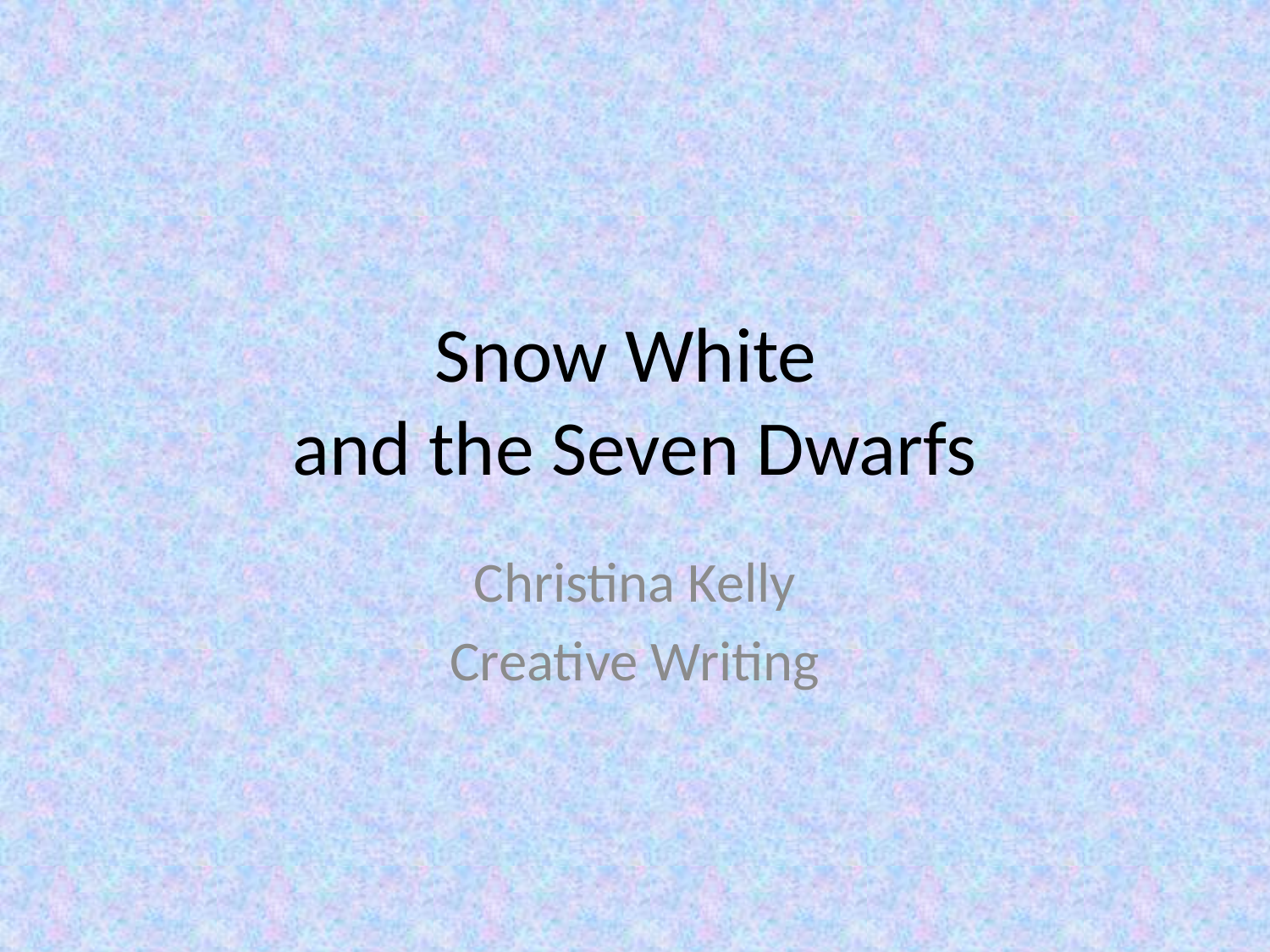

# Snow White and the Seven Dwarfs
Christina Kelly
Creative Writing